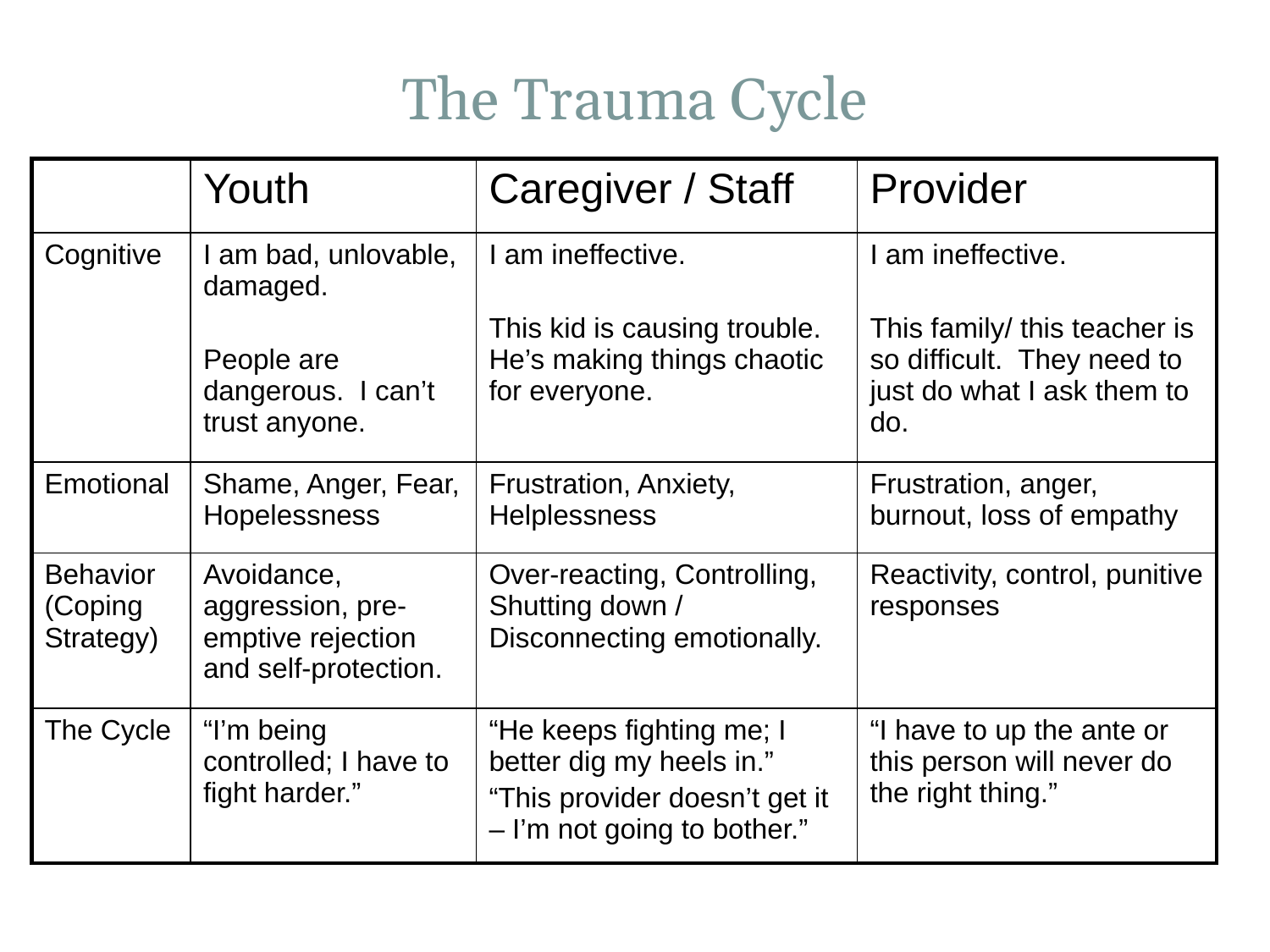

# The Trauma Cycle
|  | Youth | Caregiver / Staff | Provider |
| --- | --- | --- | --- |
| Cognitive | I am bad, unlovable, damaged. People are dangerous. I can’t trust anyone. | I am ineffective. This kid is causing trouble. He’s making things chaotic for everyone. | I am ineffective. This family/ this teacher is so difficult. They need to just do what I ask them to do. |
| Emotional | Shame, Anger, Fear, Hopelessness | Frustration, Anxiety, Helplessness | Frustration, anger, burnout, loss of empathy |
| Behavior (Coping Strategy) | Avoidance, aggression, pre-emptive rejection and self-protection. | Over-reacting, Controlling, Shutting down / Disconnecting emotionally. | Reactivity, control, punitive responses |
| The Cycle | “I’m being controlled; I have to fight harder.” | “He keeps fighting me; I better dig my heels in.” “This provider doesn’t get it – I’m not going to bother.” | “I have to up the ante or this person will never do the right thing.” |
Blaustein & Kinniburgh 2010; Kinniburgh & Blaustein 2005